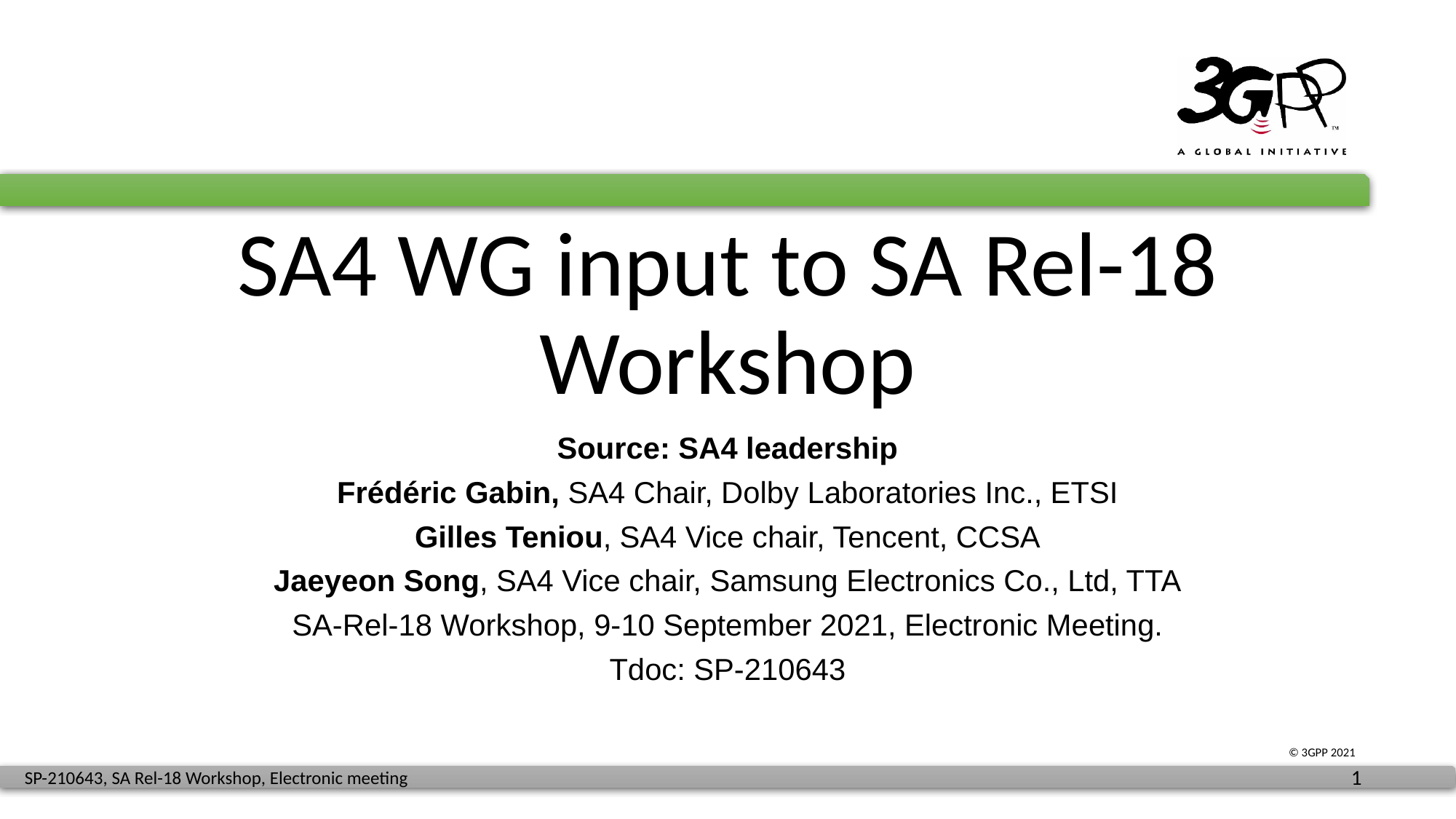

# SA4 WG input to SA Rel-18 Workshop
Source: SA4 leadership
Frédéric Gabin, SA4 Chair, Dolby Laboratories Inc., ETSI
Gilles Teniou, SA4 Vice chair, Tencent, CCSA
Jaeyeon Song, SA4 Vice chair, Samsung Electronics Co., Ltd, TTA
SA-Rel-18 Workshop, 9-10 September 2021, Electronic Meeting.
Tdoc: SP-210643